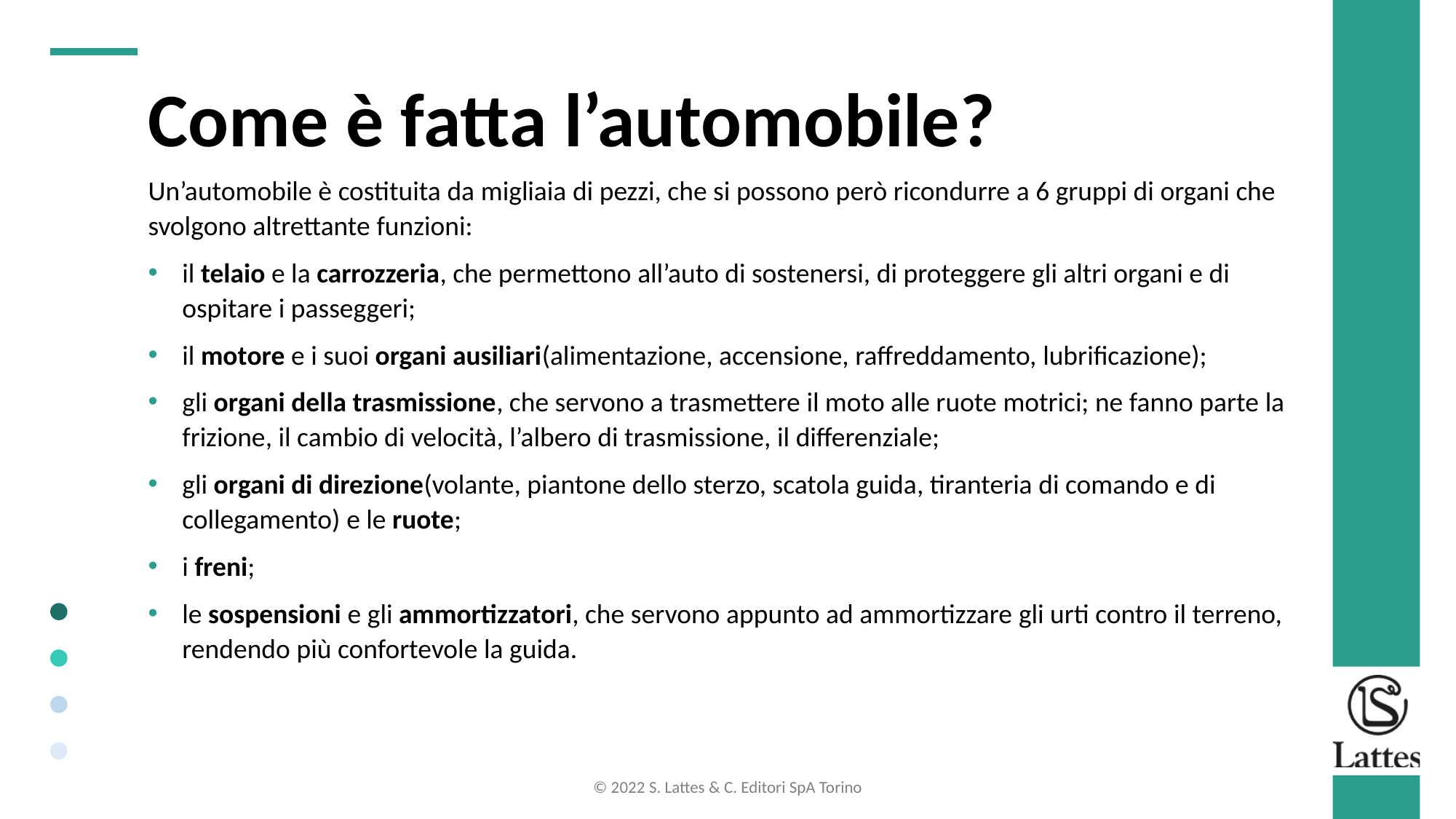

Come è fatta l’automobile?
Un’automobile è costituita da migliaia di pezzi, che si possono però ricondurre a 6 gruppi di organi che svolgono altrettante funzioni:
il telaio e la carrozzeria, che permettono all’auto di sostenersi, di proteggere gli altri organi e di ospitare i passeggeri;
il motore e i suoi organi ausiliari(alimentazione, accensione, raffreddamento, lubrificazione);
gli organi della trasmissione, che servono a trasmettere il moto alle ruote motrici; ne fanno parte la frizione, il cambio di velocità, l’albero di trasmissione, il differenziale;
gli organi di direzione(volante, piantone dello sterzo, scatola guida, tiranteria di comando e di collegamento) e le ruote;
i freni;
le sospensioni e gli ammortizzatori, che servono appunto ad ammortizzare gli urti contro il terreno, rendendo più confortevole la guida.